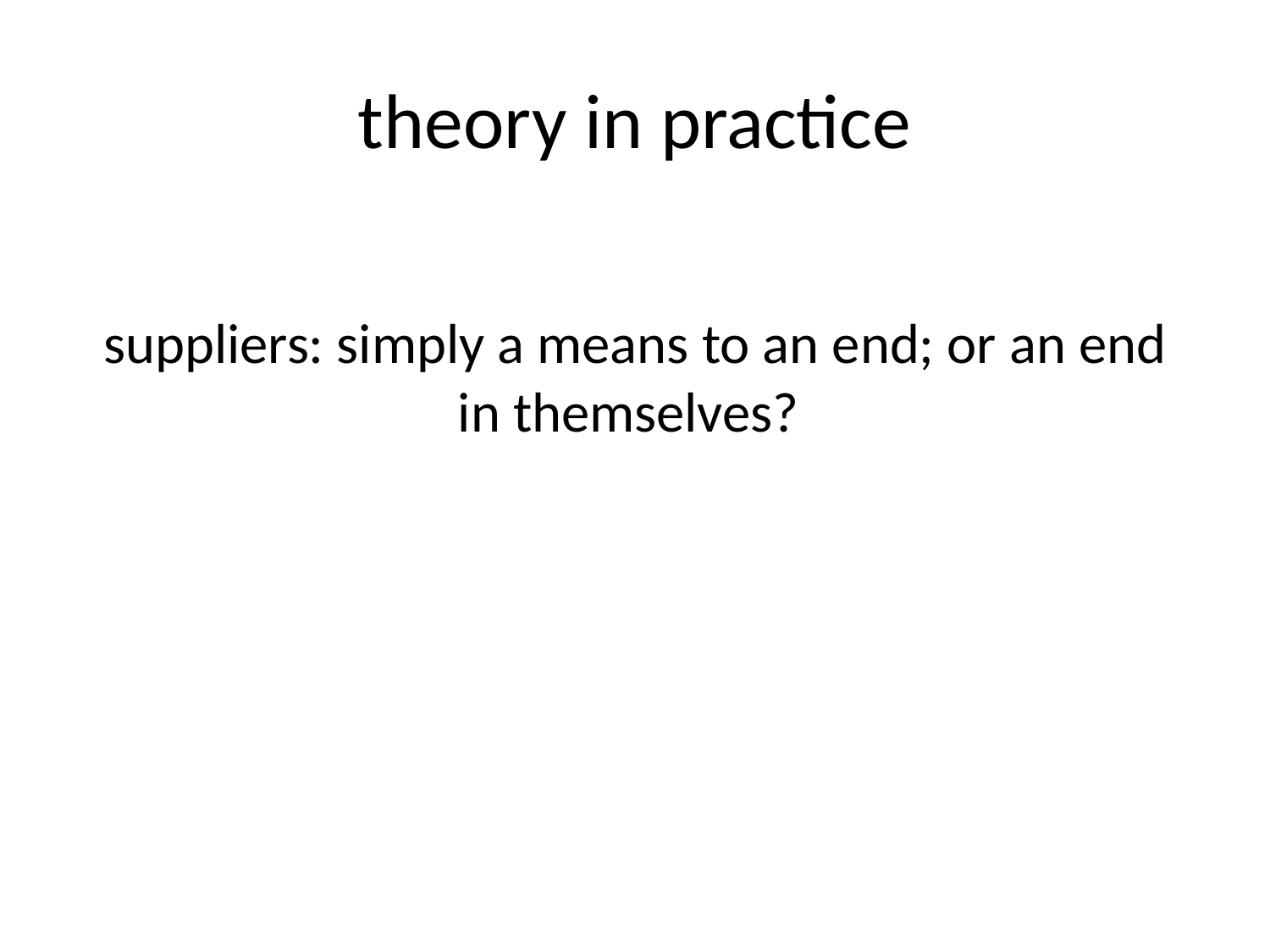

# theory in practice

suppliers: simply a means to an end; or an end in themselves?